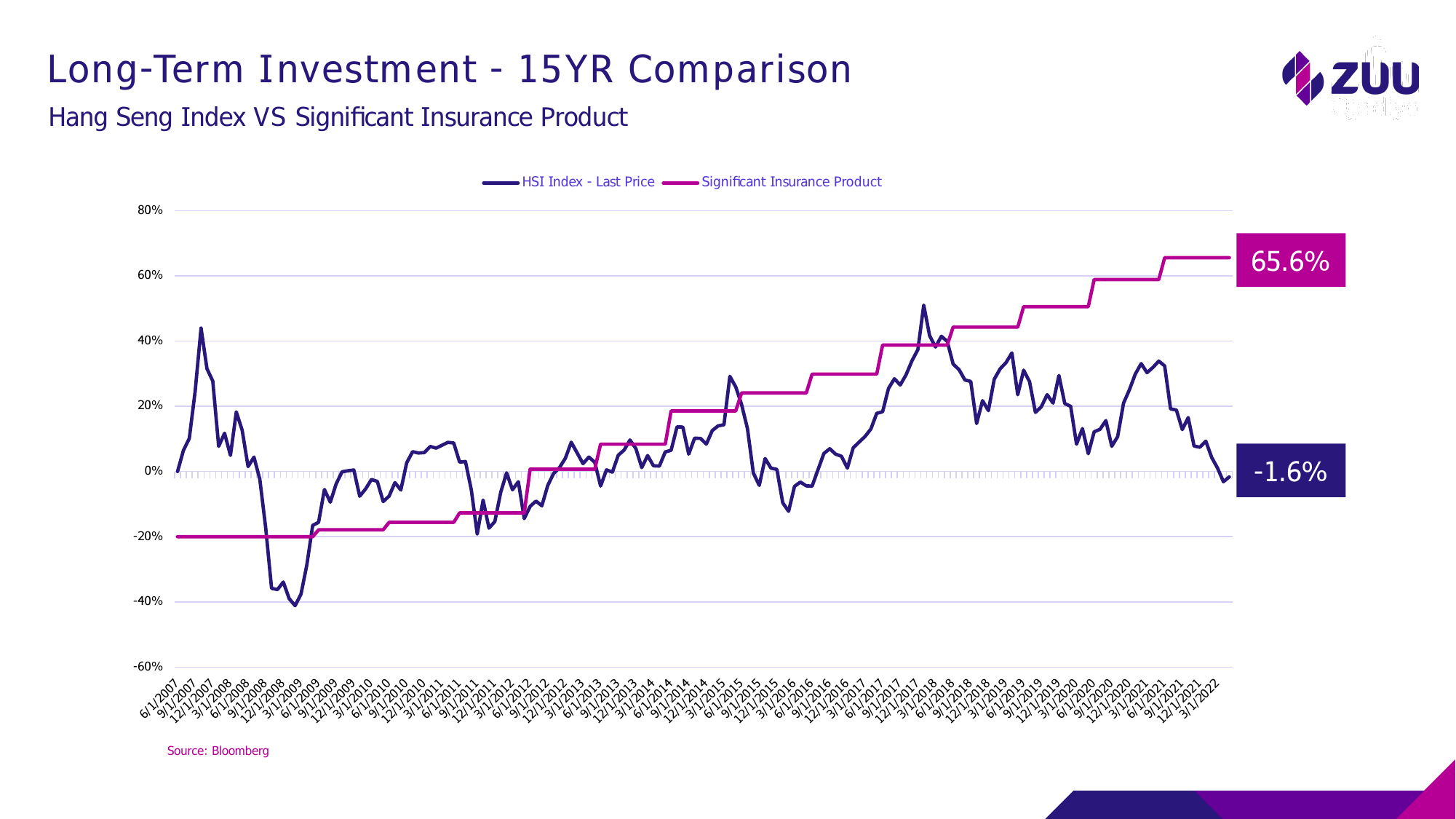

# Long-Term Investment - 15YR Comparison
Hang Seng Index VS Significant Insurance Product

### Chart

| Category | HSI Index - Last Price | Significant Insurance Product |
|---|---|---|
| 44712 | -0.016421000030772404 | 0.6560000000000001 |
| 44680 | -0.03138513176804192 | 0.6560000000000001 |
| 44651 | 0.010293610401635345 | 0.6560000000000001 |
| 44620 | 0.043186591667650376 | 0.6560000000000001 |
| 44592 | 0.0932143098270175 | 0.6560000000000001 |
| 44561 | 0.07463189044276941 | 0.6560000000000001 |
| 44530 | 0.07819552256423501 | 0.6560000000000001 |
| 44498 | 0.1655515867785069 | 0.6560000000000001 |
| 44469 | 0.12873488992882387 | 0.6560000000000001 |
| 44439 | 0.1885964690693358 | 0.6560000000000001 |
| 44407 | 0.19236448529881178 | 0.6560000000000001 |
| 44377 | 0.3240392913520722 | 0.6560000000000001 |
| 44347 | 0.33891340222379096 | 0.589 |
| 44316 | 0.31930538797844843 | 0.589 |
| 44286 | 0.3033896070910722 | 0.589 |
| 44253 | 0.3310324428769382 | 0.589 |
| 44225 | 0.29904288529734213 | 0.589 |
| 44196 | 0.25069892475587596 | 0.589 |
| 44165 | 0.20983863759850063 | 0.589 |
| 44134 | 0.10723000744509292 | 0.589 |
| 44104 | 0.07745101326292114 | 0.589 |
| 44074 | 0.15635705765882357 | 0.589 |
| 44043 | 0.12964015077576385 | 0.589 |
| 44012 | 0.12191672794362485 | 0.589 |
| 43980 | 0.05459765495645241 | 0.506 |
| 43951 | 0.13185576636462226 | 0.506 |
| 43921 | 0.08408454061571513 | 0.506 |
| 43889 | 0.20012189560059768 | 0.506 |
| 43861 | 0.2085131262822808 | 0.506 |
| 43830 | 0.2947273952324767 | 0.506 |
| 43798 | 0.21006828266368083 | 0.506 |
| 43769 | 0.2357990936368568 | 0.506 |
| 43738 | 0.1983922089696608 | 0.506 |
| 43707 | 0.18151145951839753 | 0.506 |
| 43677 | 0.27580464186163156 | 0.506 |
| 43644 | 0.310934366062501 | 0.506 |
| 43616 | 0.23554051329346382 | 0.44300000000000006 |
| 43585 | 0.3640508103485416 | 0.44300000000000006 |
| 43553 | 0.334300292154452 | 0.44300000000000006 |
| 43524 | 0.3150936974830443 | 0.44300000000000006 |
| 43496 | 0.2833700688889267 | 0.44300000000000006 |
| 43465 | 0.18706749222536634 | 0.44300000000000006 |
| 43434 | 0.2174288662928352 | 0.44300000000000006 |
| 43404 | 0.1472925076460323 | 0.44300000000000006 |
| 43371 | 0.2762992973320295 | 0.44300000000000006 |
| 43343 | 0.28089357650602387 | 0.44300000000000006 |
| 43312 | 0.31278943889902644 | 0.44300000000000006 |
| 43280 | 0.32987962464973397 | 0.44300000000000006 |
| 43251 | 0.39939088942911627 | 0.3879999999999999 |
| 43220 | 0.415001701669933 | 0.3879999999999999 |
| 43189 | 0.3821592423182578 | 0.3879999999999999 |
| 43159 | 0.4166675469727499 | 0.3879999999999999 |
| 43131 | 0.5104798525494965 | 0.3879999999999999 |
| 43098 | 0.3741570303769901 | 0.3879999999999999 |
| 43069 | 0.34008688850686153 | 0.3879999999999999 |
| 43039 | 0.29728977486975694 | 0.3879999999999999 |
| 43007 | 0.2655418038987303 | 0.3879999999999999 |
| 42978 | 0.2846482733217195 | 0.3879999999999999 |
| 42947 | 0.25496389290640176 | 0.3879999999999999 |
| 42916 | 0.1833417306878835 | 0.3879999999999999 |
| 42886 | 0.1785683283630488 | 0.29899999999999993 |
| 42853 | 0.13054862665361666 | 0.29899999999999993 |
| 42825 | 0.10742153142945332 | 0.29899999999999993 |
| 42794 | 0.09038829765491063 | 0.29899999999999993 |
| 42766 | 0.07293756915187033 | 0.29899999999999993 |
| 42734 | 0.010464007039999279 | 0.29899999999999993 |
| 42704 | 0.046711643418165805 | 0.29899999999999993 |
| 42674 | 0.05336078663539223 | 0.29899999999999993 |
| 42643 | 0.0700151060523877 | 0.29899999999999993 |
| 42613 | 0.05530542104733782 | 0.29899999999999993 |
| 42580 | 0.005449018106594705 | 0.29899999999999993 |
| 42551 | -0.044935109193932066 | 0.29899999999999993 |
| 42521 | -0.04398346004382547 | 0.2410000000000001 |
| 42489 | -0.03241118591926695 | 0.2410000000000001 |
| 42460 | -0.045746674854278635 | 0.2410000000000001 |
| 42429 | -0.12220791788627328 | 0.2410000000000001 |
| 42398 | -0.09597418422035264 | 0.2410000000000001 |
| 42369 | 0.006506763276814764 | 0.2410000000000001 |
| 42338 | 0.010273860926029776 | 0.2410000000000001 |
| 42307 | 0.03983469229628067 | 0.2410000000000001 |
| 42277 | -0.04255001554697091 | 0.2410000000000001 |
| 42247 | -0.0046916486816305225 | 0.2410000000000001 |
| 42216 | 0.1315200252793287 | 0.2410000000000001 |
| 42185 | 0.20563797006622497 | 0.2410000000000001 |
| 42153 | 0.259565980012612 | 0.18599999999999994 |
| 42124 | 0.29212092374268184 | 0.18599999999999994 |
| 42094 | 0.1436733014187932 | 0.18599999999999994 |
| 42062 | 0.14010921000719723 | 0.18599999999999994 |
| 42034 | 0.1255846189246823 | 0.18599999999999994 |
| 42004 | 0.08415618987605145 | 0.18599999999999994 |
| 41971 | 0.10171990375116025 | 0.18599999999999994 |
| 41943 | 0.10220721057947268 | 0.18599999999999994 |
| 41912 | 0.05328913737505592 | 0.18599999999999994 |
| 41880 | 0.1363783962782803 | 0.18599999999999994 |
| 41851 | 0.13705768638108307 | 0.18599999999999994 |
| 41820 | 0.0651268811949628 | 0.18599999999999994 |
| 41789 | 0.06011740374312269 | 0.08400000000000007 |
| 41759 | 0.016591396669136227 | 0.08400000000000007 |
| 41729 | 0.017376323501921975 | 0.08400000000000007 |
| 41698 | 0.048879033543336003 | 0.08400000000000007 |
| 41670 | 0.01206509243443521 | 0.08400000000000007 |
| 41639 | 0.07043949013284045 | 0.08400000000000007 |
| 41607 | 0.09684407972725517 | 0.08400000000000007 |
| 41578 | 0.06584567024897647 | 0.08400000000000007 |
| 41547 | 0.04993080794186122 | 0.08400000000000007 |
| 41516 | -0.0018996239791703173 | 0.08400000000000007 |
| 41486 | 0.005094905416086926 | 0.08400000000000007 |
| 41453 | -0.04452542239765056 | 0.08400000000000007 |
| 41425 | 0.028449808544909194 | 0.006999999999999895 |
| 41394 | 0.04428842869038463 | 0.006999999999999895 |
| 41362 | 0.024199996968685245 | 0.006999999999999895 |
| 41333 | 0.05729828092297118 | 0.006999999999999895 |
| 41305 | 0.08987389270890689 | 0.006999999999999895 |
| 41274 | 0.04060997403632882 | 0.006999999999999895 |
| 41243 | 0.011834069498863897 | 0.006999999999999895 |
| 41213 | -0.006012567096546961 | 0.006999999999999895 |
| 41180 | -0.04282191530414414 | 0.006999999999999895 |
| 41152 | -0.10518478849459856 | 0.006999999999999895 |
| 41121 | -0.09075205543815579 | 0.006999999999999895 |
| 41089 | -0.10707293022050979 | 0.006999999999999895 |
| 41060 | -0.14436453306498542 | -0.127 |
| 41029 | -0.031163753925208315 | -0.127 |
| 40998 | -0.05590249821680593 | -0.127 |
| 40968 | -0.004255323057788196 | -0.127 |
| 40939 | -0.0634849189789245 | -0.127 |
| 40907 | -0.15332666137870632 | -0.127 |
| 40877 | -0.17376690934026195 | -0.127 |
| 40847 | -0.08762612681092363 | -0.127 |
| 40816 | -0.19199797177478428 | -0.127 |
| 40786 | -0.056854606657043005 | -0.127 |
| 40753 | 0.03065853478181202 | -0.127 |
| 40724 | 0.02872262688234306 | -0.127 |
| 40694 | 0.08778871551707113 | -0.15600000000000003 |
| 40662 | 0.08947339171523283 | -0.15600000000000003 |
| 40633 | 0.08059577278549823 | -0.15600000000000003 |
| 40602 | 0.0718922248151701 | -0.15600000000000003 |
| 40574 | 0.0769131845202693 | -0.15600000000000003 |
| 40543 | 0.05799548334085802 | -0.15600000000000003 |
| 40512 | 0.05673427264288877 | -0.15600000000000003 |
| 40480 | 0.06079118236436121 | -0.15600000000000003 |
| 40451 | 0.02688868139181433 | -0.15600000000000003 |
| 40421 | -0.05677928307566382 | -0.15600000000000003 |
| 40389 | -0.03412158236472862 | -0.15600000000000003 |
| 40359 | -0.07549535588784673 | -0.15600000000000003 |
| 40329 | -0.09220433083035529 | -0.17900000000000005 |
| 40298 | -0.03050329471775015 | -0.17900000000000005 |
| 40268 | -0.024497616973158665 | -0.17900000000000005 |
| 40235 | -0.053462749044332014 | -0.17900000000000005 |
| 40207 | -0.07581685897909896 | -0.17900000000000005 |
| 40178 | 0.0045823376306048935 | -0.17900000000000005 |
| 40147 | 0.0022399579657672586 | -0.17900000000000005 |
| 40116 | -0.0009121501988955671 | -0.17900000000000005 |
| 40086 | -0.03754604957669527 | -0.17900000000000005 |
| 40056 | -0.09408742036483253 | -0.17900000000000005 |
| 40025 | -0.05508725823541638 | -0.17900000000000005 |
| 39994 | -0.15588307024429182 | -0.17900000000000005 |
| 39962 | -0.1654239041222667 | -0.19999999999999996 |
| 39933 | -0.2871362479578813 | -0.19999999999999996 |
| 39903 | -0.37646680044257197 | -0.19999999999999996 |
| 39871 | -0.41157723445796646 | -0.19999999999999996 |
| 39843 | -0.39014491981483257 | -0.19999999999999996 |
| 39813 | -0.33919724352435365 | -0.19999999999999996 |
| 39780 | -0.3621268439924621 | -0.19999999999999996 |
| 39752 | -0.35843277347397406 | -0.19999999999999996 |
| 39721 | -0.17253325605011405 | -0.19999999999999996 |
| 39689 | -0.02346237701932652 | -0.19999999999999996 |
| 39660 | 0.04401698822334166 | -0.19999999999999996 |
| 39629 | 0.015123505412504512 | -0.19999999999999996 |
| 39598 | 0.1267819882945318 | -0.19999999999999996 |
| 39568 | 0.1829178058975609 | -0.19999999999999996 |
| 39538 | 0.04944120466289714 | -0.19999999999999996 |
| 39507 | 0.11752958861842311 | -0.19999999999999996 |
| 39478 | 0.07729898822977188 | -0.19999999999999996 |
| 39447 | 0.2774075644165892 | -0.19999999999999996 |
| 39416 | 0.31557273708901 | -0.19999999999999996 |
| 39386 | 0.439993055533229 | -0.19999999999999996 |
| 39353 | 0.24662685846010124 | -0.19999999999999996 |
| 39325 | 0.10156787871801098 | -0.19999999999999996 |
| 39294 | 0.06486141149961444 | -0.19999999999999996 |
| 39262 | 0.0 | -0.19999999999999996 |
65.6%
-1.6%
Source: Bloomberg